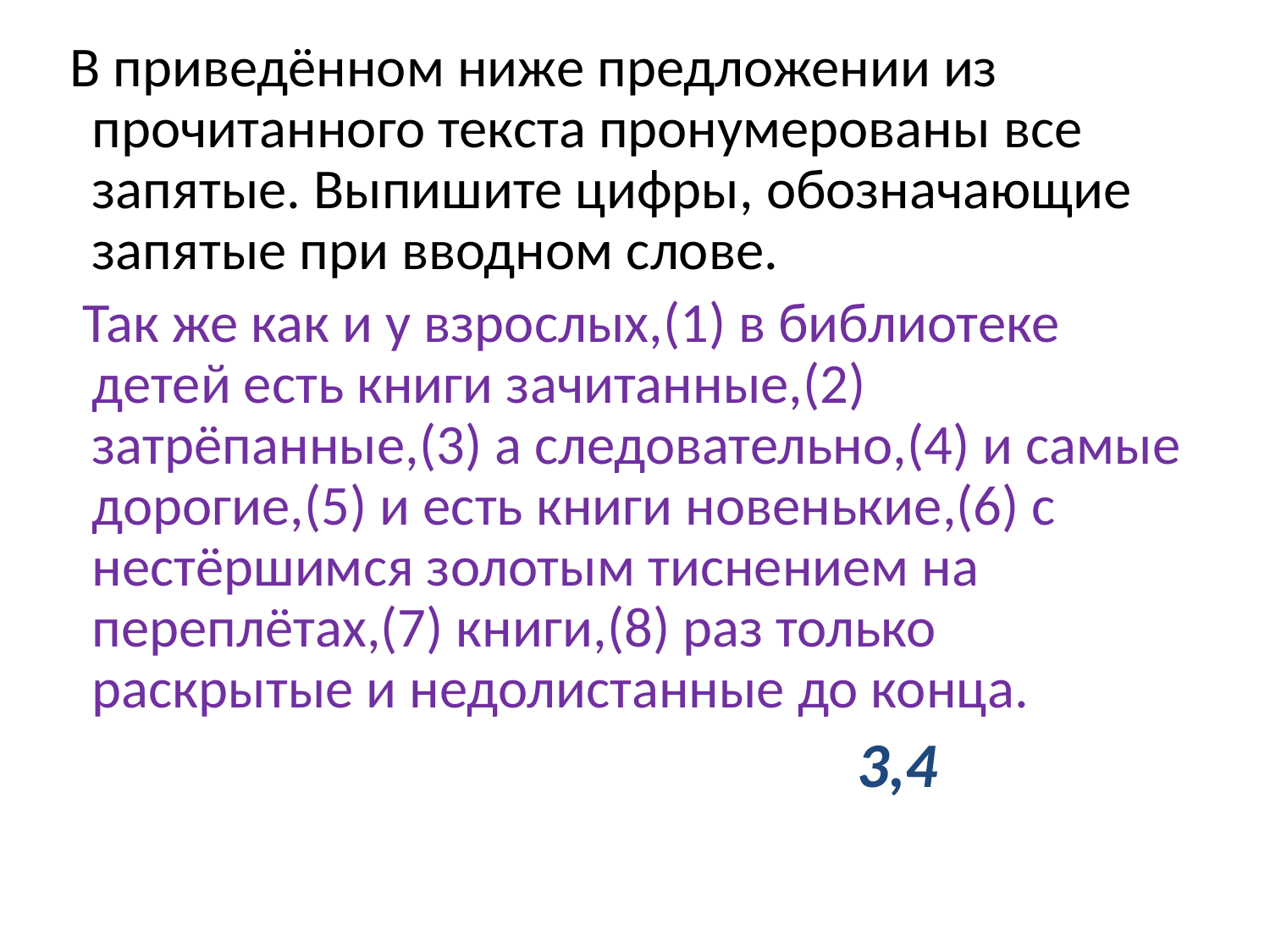

В приведённом ниже предложении из прочитанного текста пронумерованы все запятые. Выпишите цифры, обозначающие запятые при вводном слове.
   Так же как и у взрослых,(1) в библиотеке детей есть книги зачитанные,(2) затрёпанные,(3) а следовательно,(4) и самые дорогие,(5) и есть книги новенькие,(6) с нестёршимся золотым тиснением на переплётах,(7) книги,(8) раз только раскрытые и недолистанные до конца.
                                                                3,4